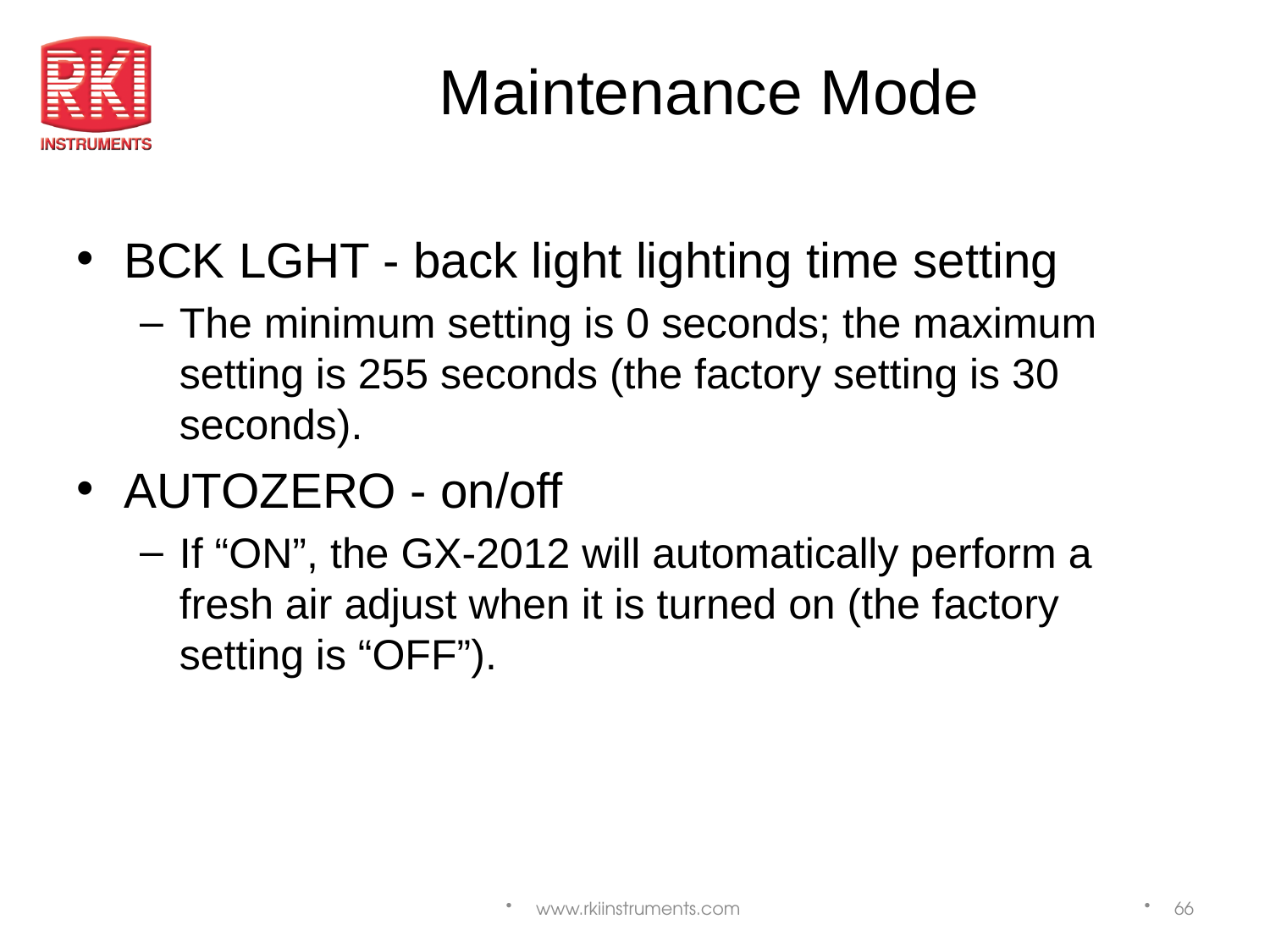

# Maintenance Mode
BCK LGHT - back light lighting time setting
The minimum setting is 0 seconds; the maximum setting is 255 seconds (the factory setting is 30 seconds).
AUTOZERO - on/off
If “ON”, the GX-2012 will automatically perform a fresh air adjust when it is turned on (the factory setting is “OFF”).

www.rkiinstruments.com
66